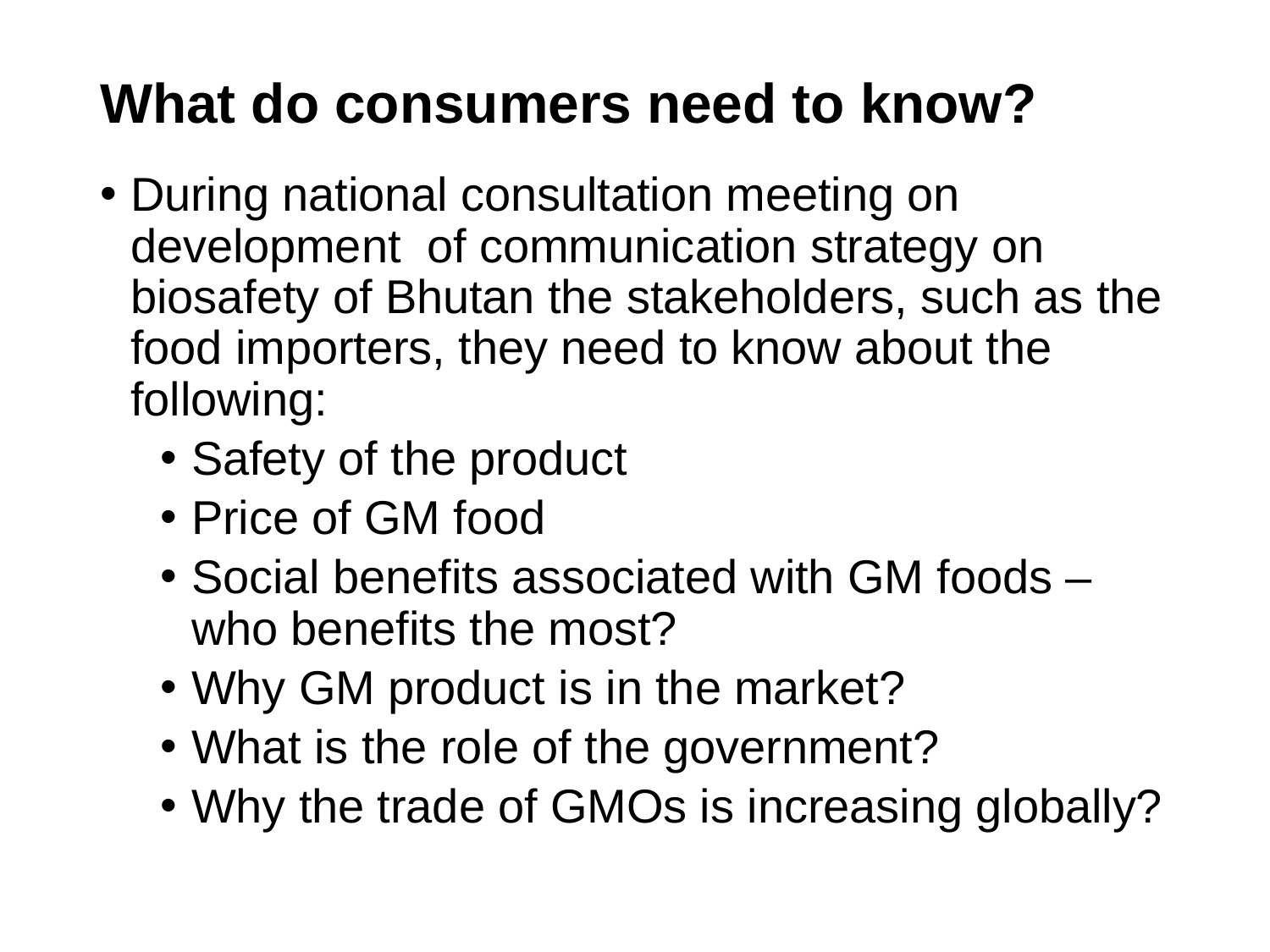

# What do consumers need to know?
During national consultation meeting on development  of communication strategy on biosafety of Bhutan the stakeholders, such as the food importers, they need to know about the following:
Safety of the product
Price of GM food
Social benefits associated with GM foods – who benefits the most?
Why GM product is in the market?
What is the role of the government?
Why the trade of GMOs is increasing globally?